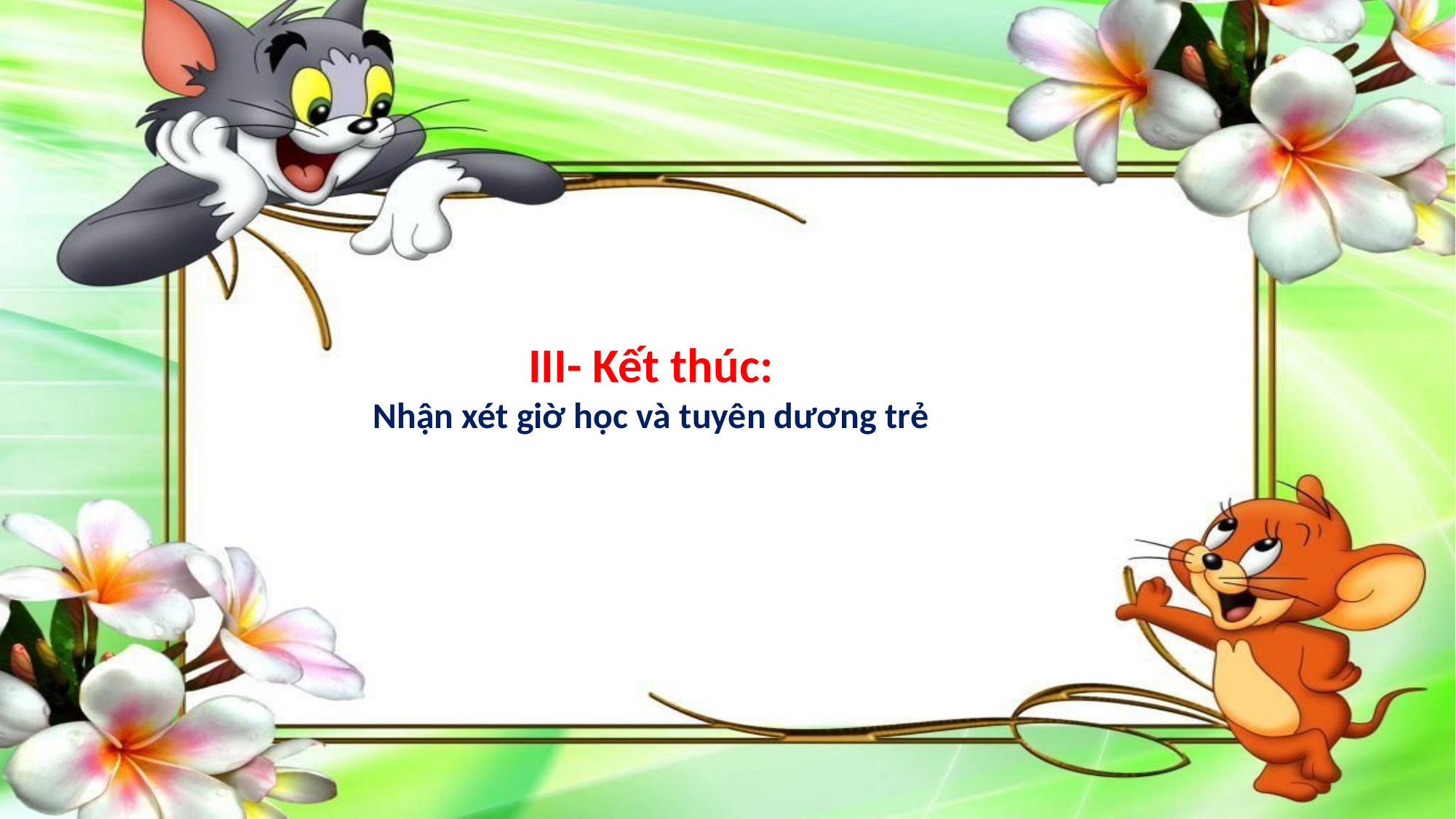

III- Kết thúc:
Nhận xét giờ học và tuyên dương trẻ